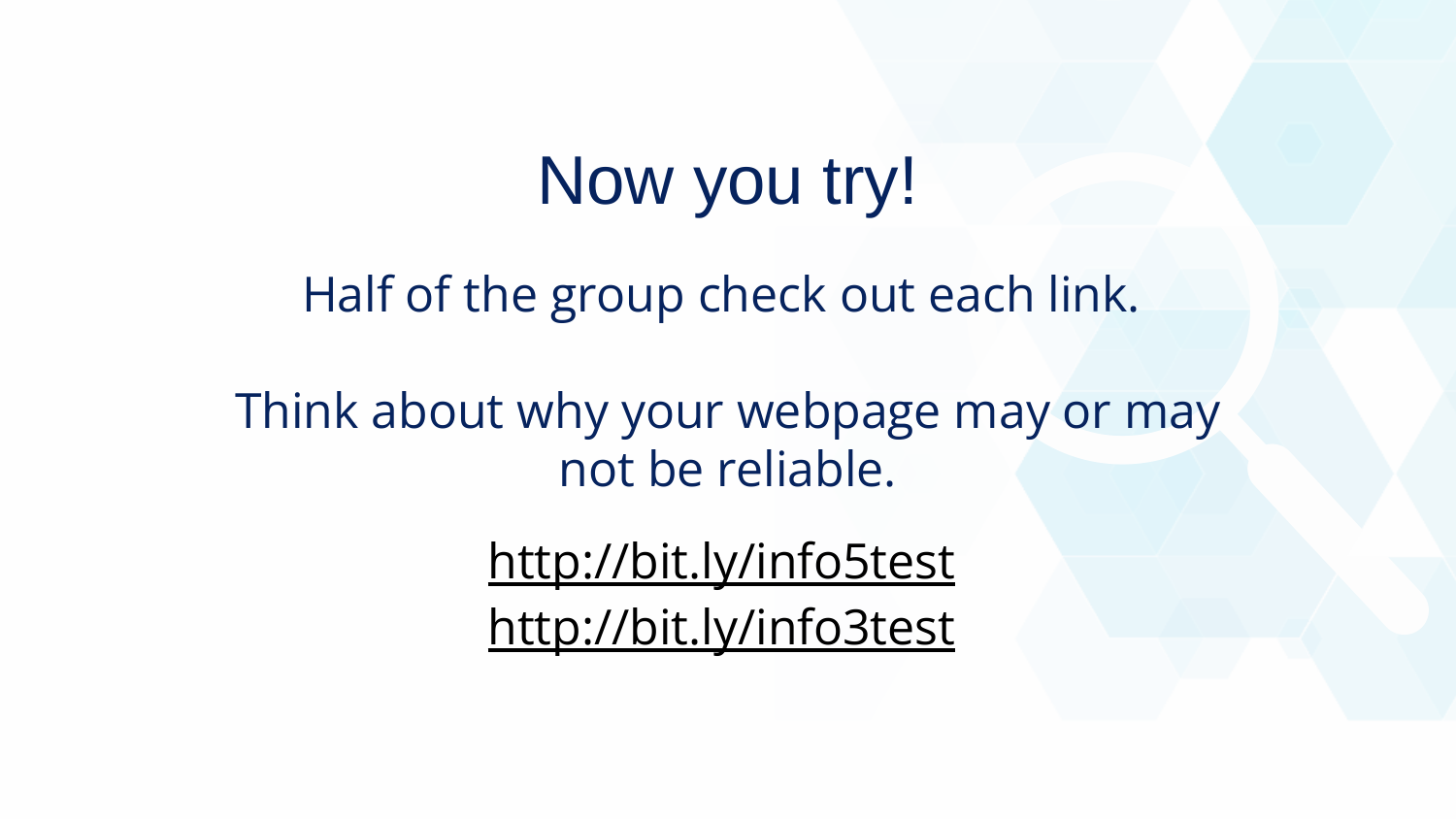

Now you try!

Half of the group check out each link.

Think about why your webpage may or may not be reliable.

http://bit.ly/info5test
http://bit.ly/info3test